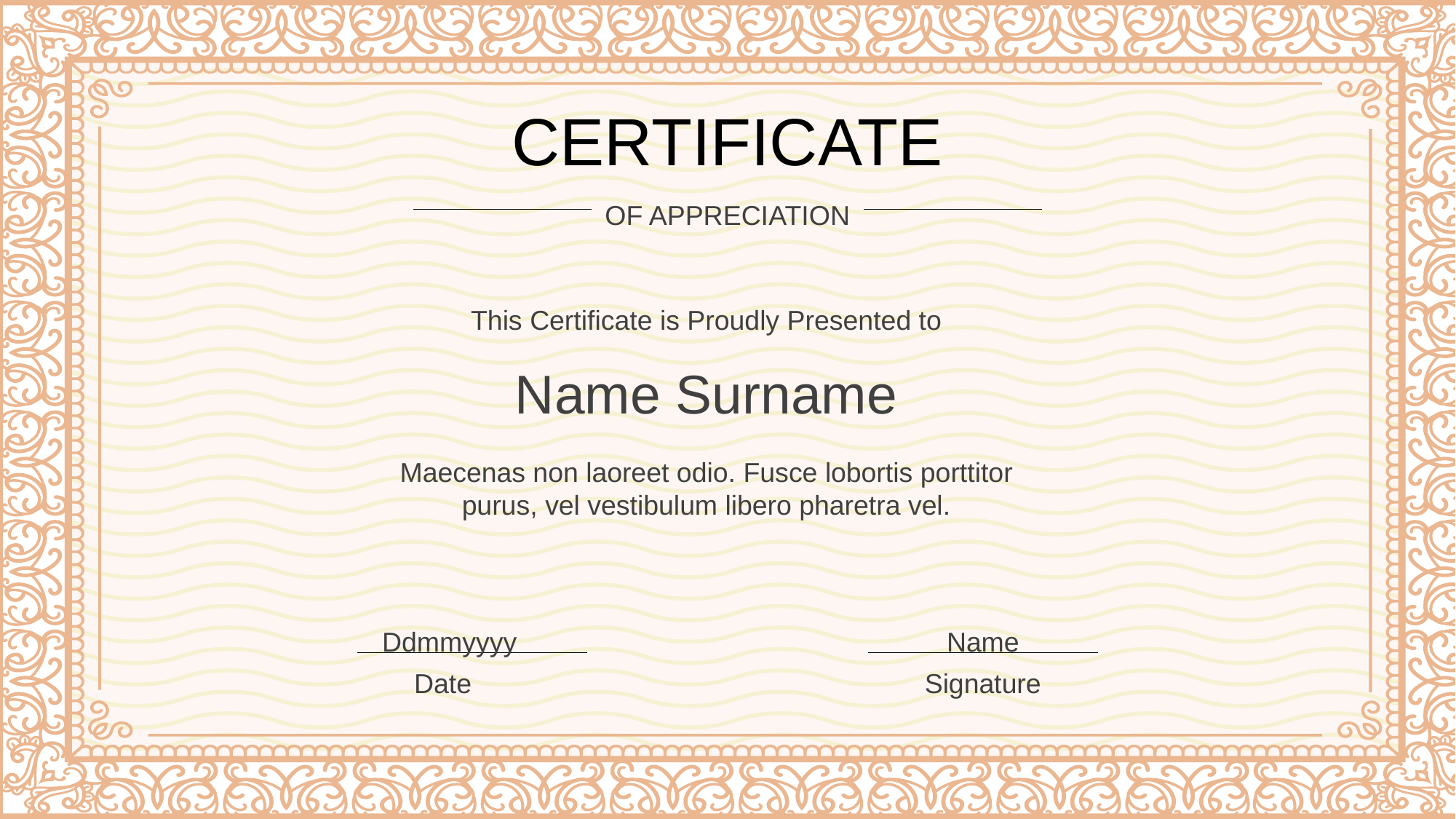

CERTIFICATE
OF APPRECIATION
This Certificate is Proudly Presented to
Name Surname
Maecenas non laoreet odio. Fusce lobortis porttitor purus, vel vestibulum libero pharetra vel.
Ddmmyyyy
Name
Date
Signature